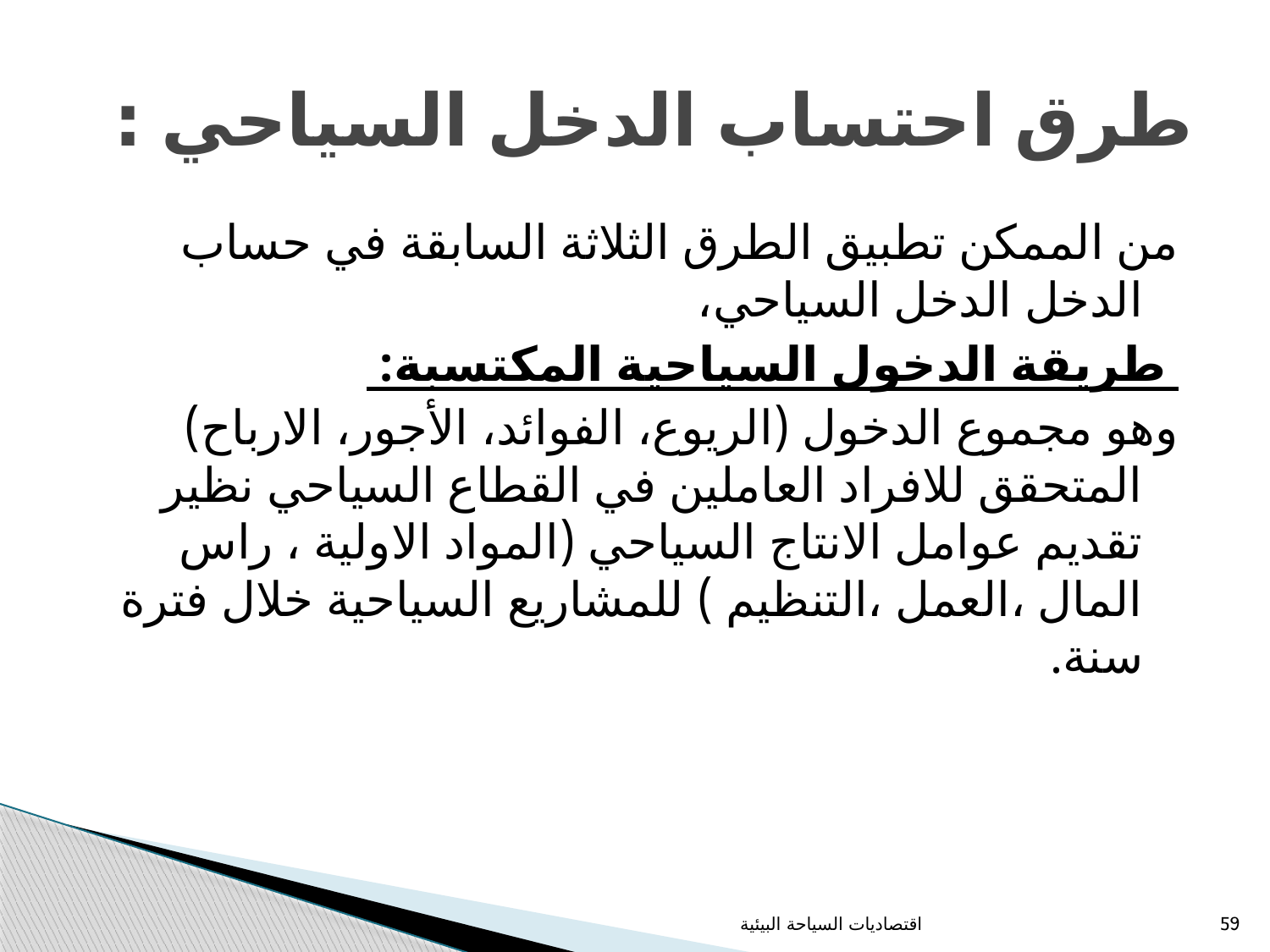

# طرق احتساب الدخل السياحي :
من الممكن تطبيق الطرق الثلاثة السابقة في حساب الدخل الدخل السياحي،
 طريقة الدخول السياحية المكتسبة:
وهو مجموع الدخول (الريوع، الفوائد، الأجور، الارباح) المتحقق للافراد العاملين في القطاع السياحي نظير تقديم عوامل الانتاج السياحي (المواد الاولية ، راس المال ،العمل ،التنظيم ) للمشاريع السياحية خلال فترة سنة.
اقتصاديات السياحة البيئية
59